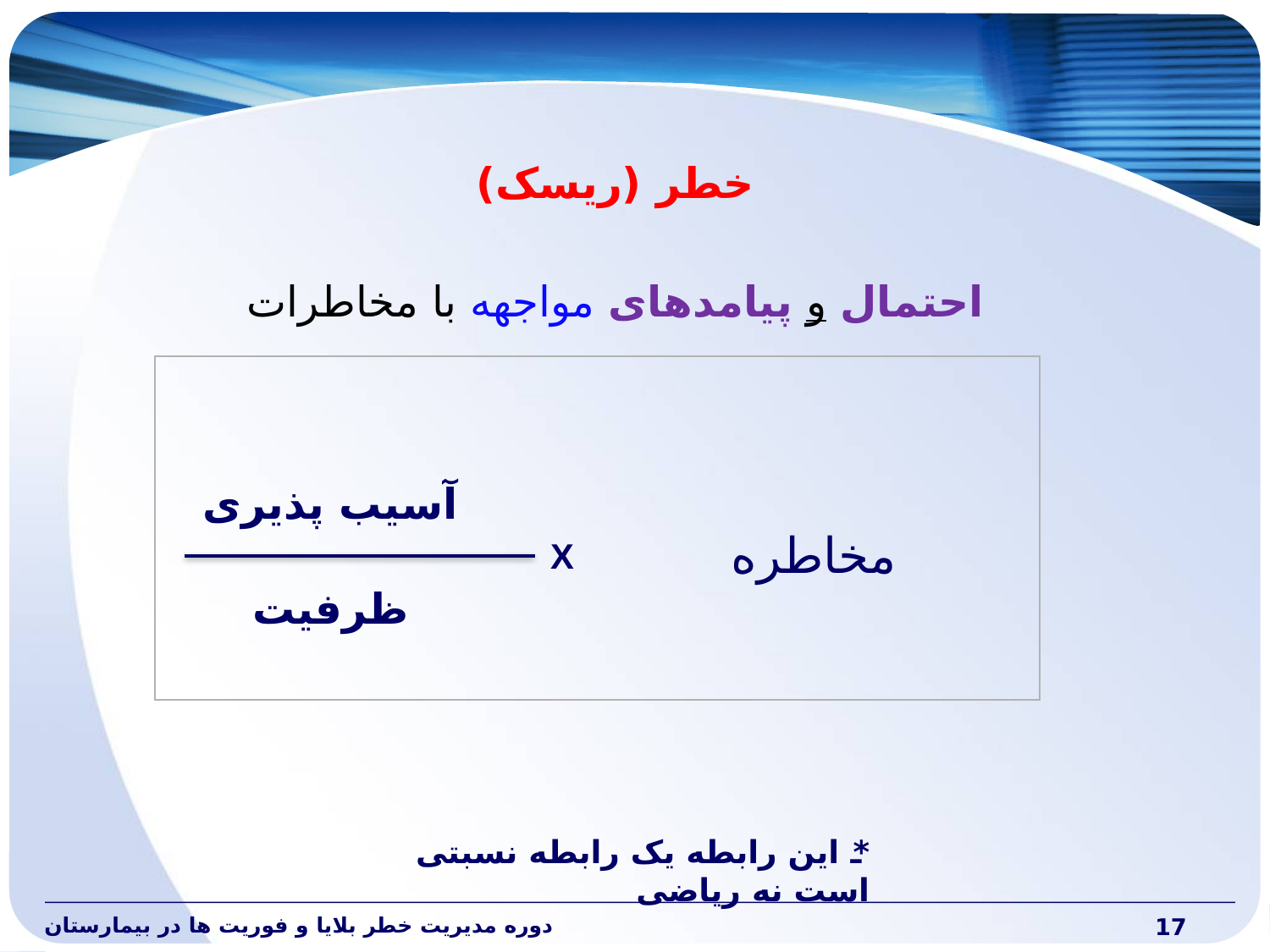

خطر (ریسک)

احتمال و پیامدهای مواجهه با مخاطرات
|  |  |  |
| --- | --- | --- |
| آسیب پذیری ظرفیت | X | مخاطره |
|  |  |  |
* این رابطه یک رابطه نسبتی است نه ریاضی
دوره مدیریت خطر بلایا و فوریت ها در بیمارستان
17